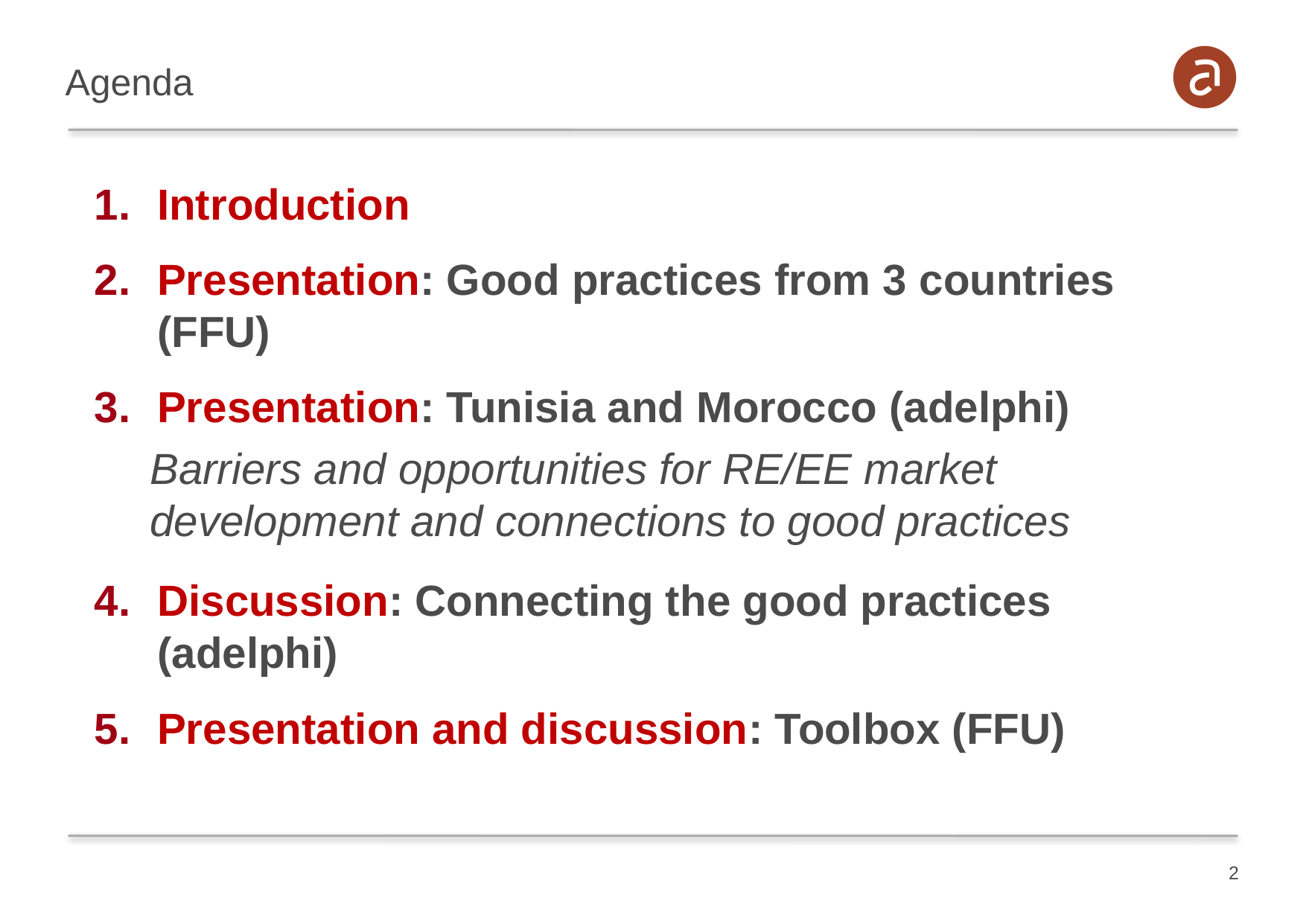

# Agenda
Introduction
Presentation: Good practices from 3 countries  (FFU)
Presentation: Tunisia and Morocco (adelphi)
Barriers and opportunities for RE/EE market development and connections to good practices
Discussion: Connecting the good practices (adelphi)
Presentation and discussion: Toolbox (FFU)